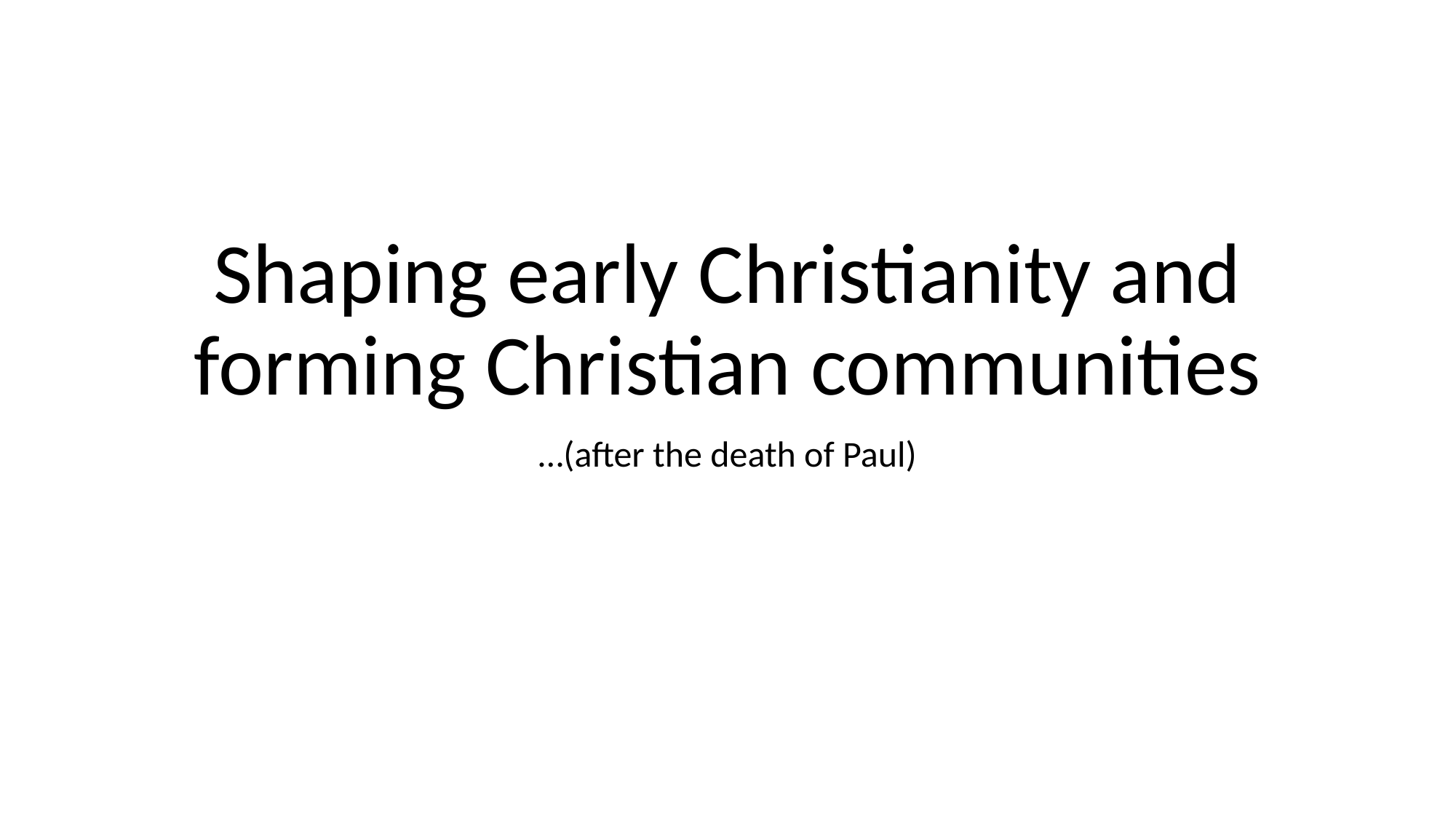

# Shaping early Christianity and forming Christian communities
…(after the death of Paul)